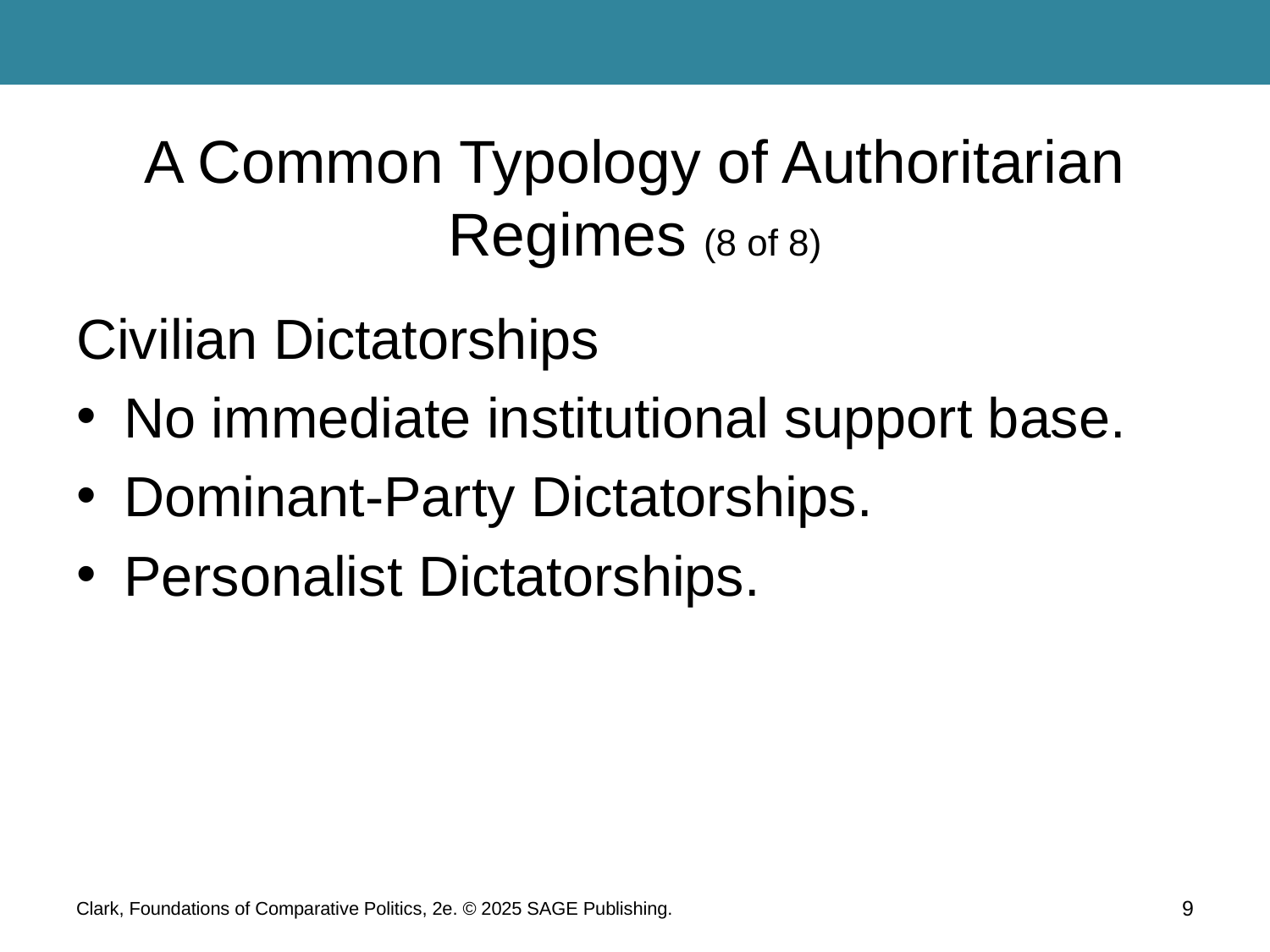

# A Common Typology of Authoritarian Regimes (8 of 8)
Civilian Dictatorships
No immediate institutional support base.
Dominant-Party Dictatorships.
Personalist Dictatorships.

Clark, Foundations of Comparative Politics, 2e. © 2025 SAGE Publishing.
9